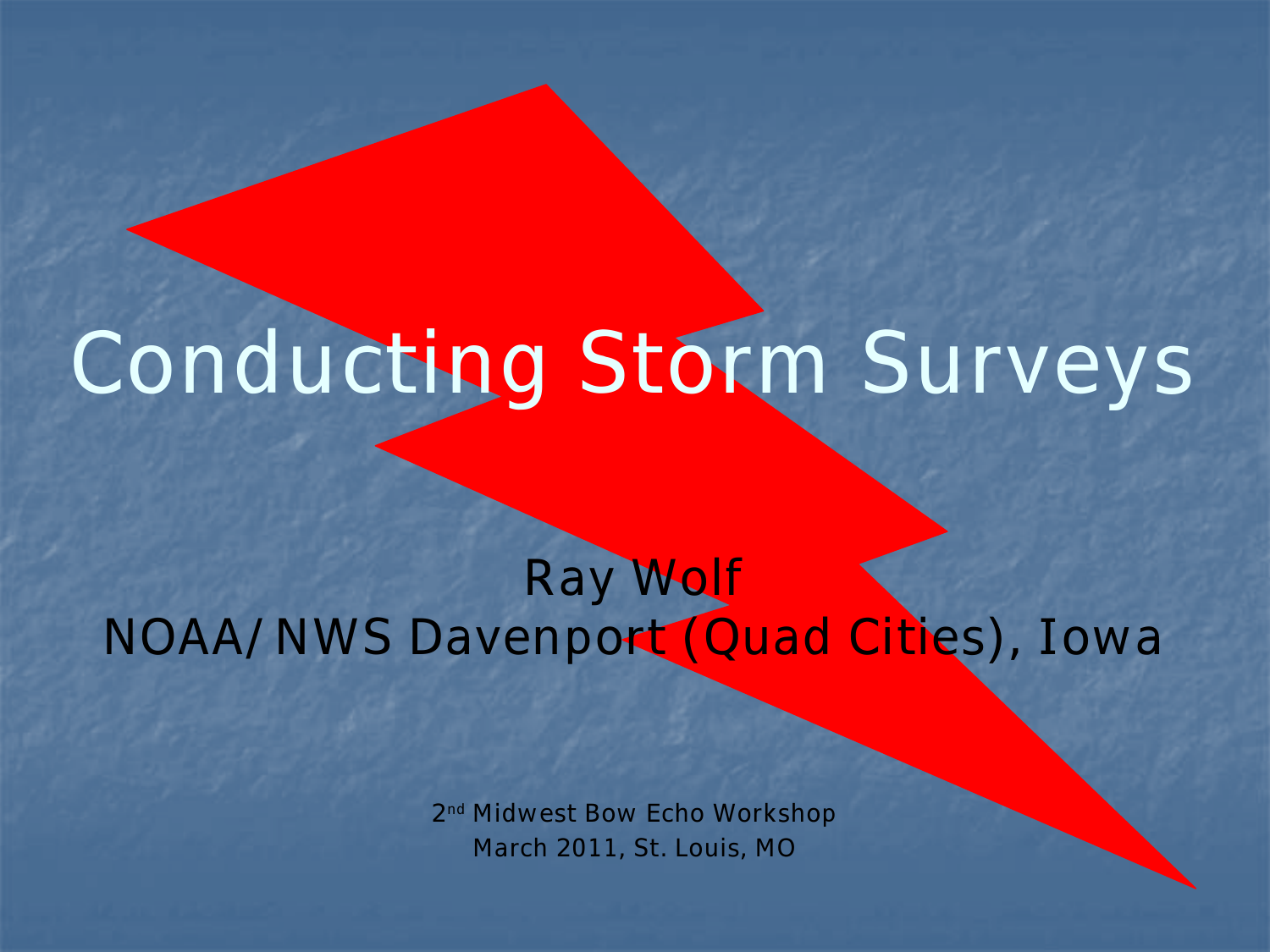

# Conducting Storm Surveys
Ray Wolf
NOAA/NWS Davenport (Quad Cities), Iowa

2nd Midwest Bow Echo Workshop
March 2011, St. Louis, MO